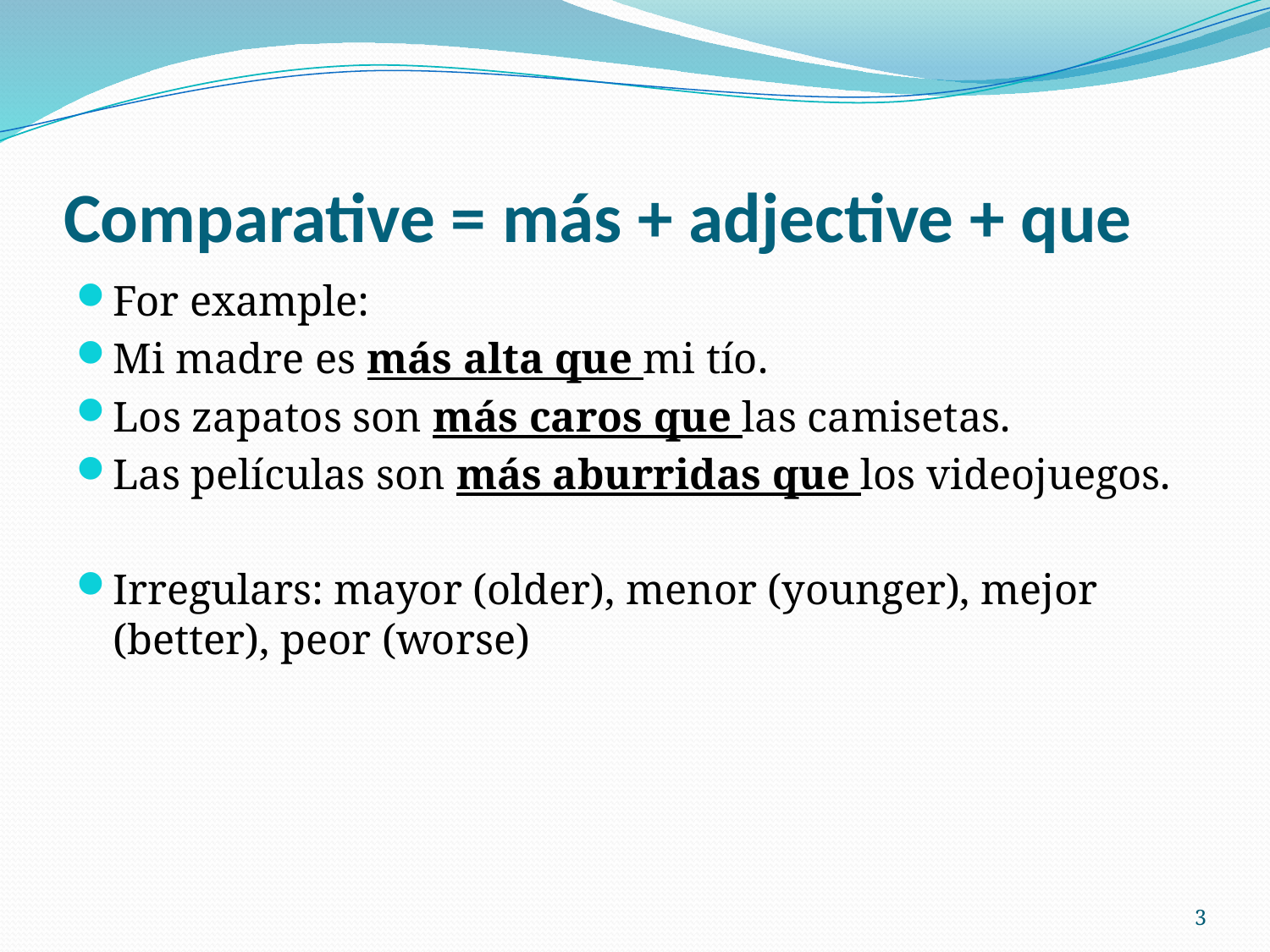

# Comparative = más + adjective + que
For example:
Mi madre es más alta que mi tío.
Los zapatos son más caros que las camisetas.
Las películas son más aburridas que los videojuegos.

Irregulars: mayor (older), menor (younger), mejor (better), peor (worse)

3